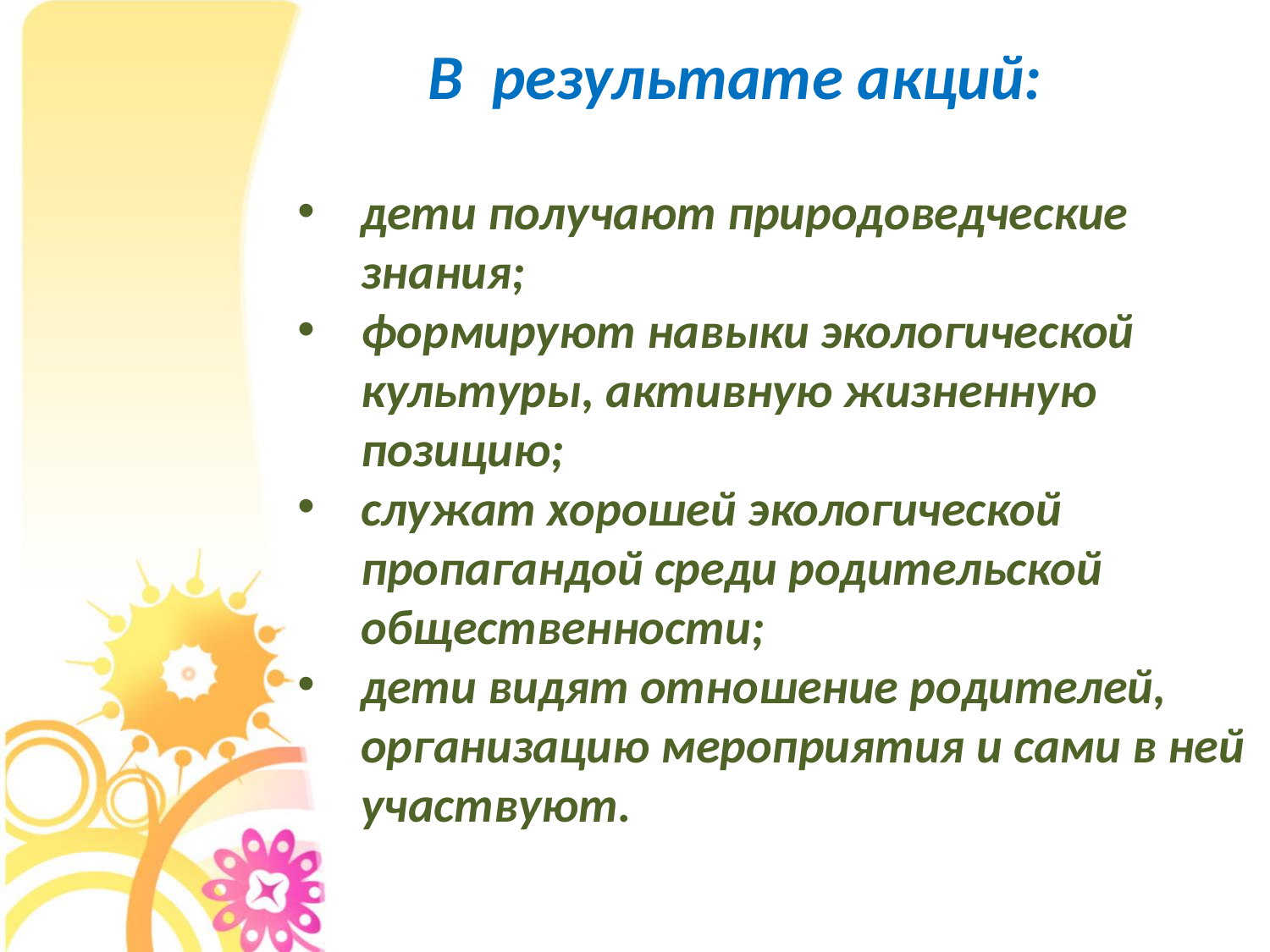

# В  результате акций:
дети получают природоведческие знания;
формируют навыки экологической культуры, активную жизненную позицию;
служат хорошей экологической пропагандой среди родительской общественности;
дети видят отношение родителей, организацию мероприятия и сами в ней участвуют.